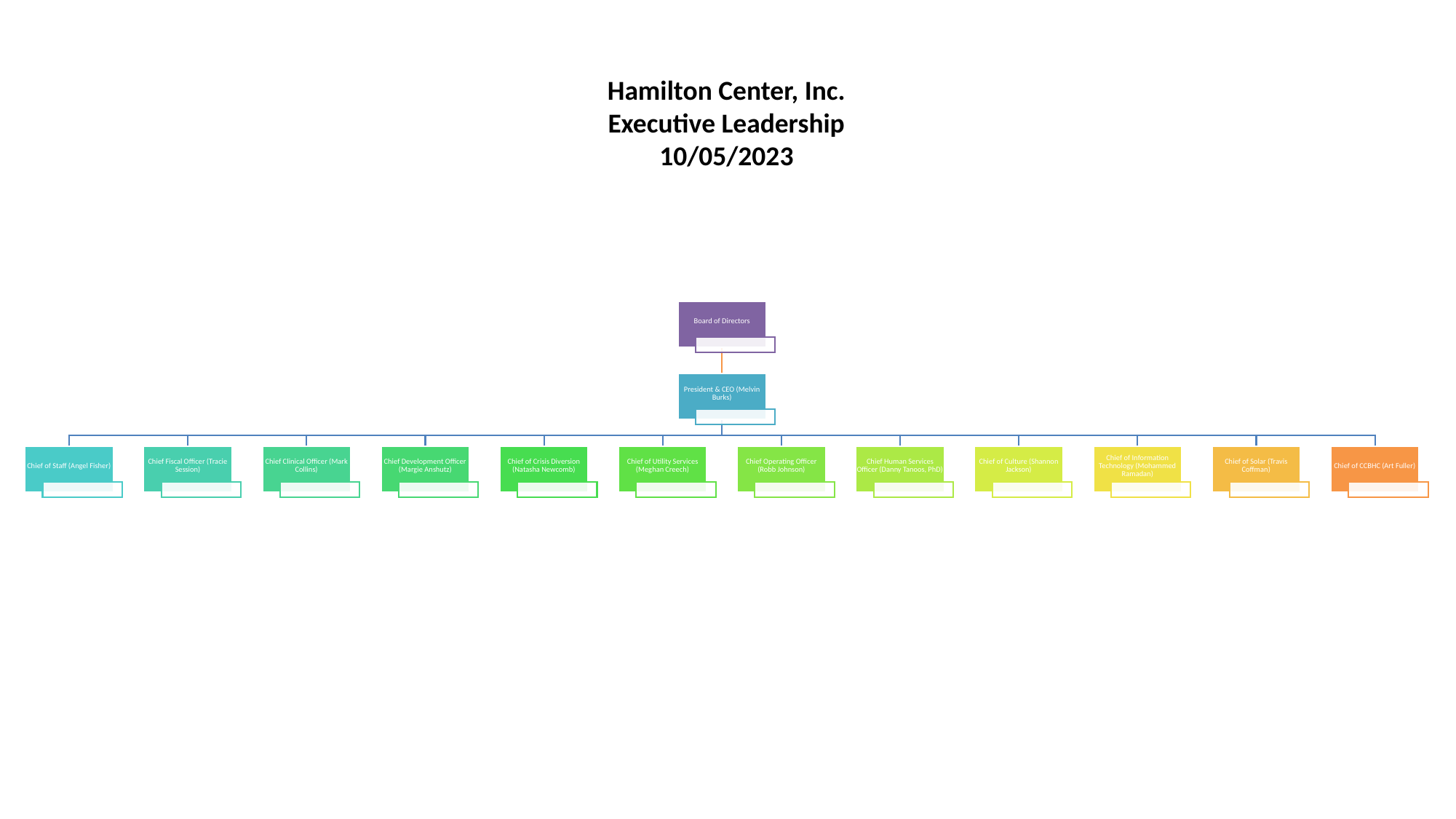

Board of Directors

President & CEO (Melvin Burks)

Chief of Staff (Angel Fisher)

Chief Fiscal Officer (Tracie Session)

Chief Clinical Officer (Mark Collins)

Chief Development Officer (Margie Anshutz)

Chief of Crisis Diversion (Natasha Newcomb)

Chief of Utility Services (Meghan Creech)

Chief Operating Officer (Robb Johnson)

Chief Human Services Officer (Danny Tanoos, PhD)

Chief of Culture (Shannon Jackson)

Chief of Information Technology (Mohammed Ramadan)

Chief of Solar (Travis Coffman)

Chief of CCBHC (Art Fuller)

Hamilton Center, Inc.
Executive Leadership
10/05/2023